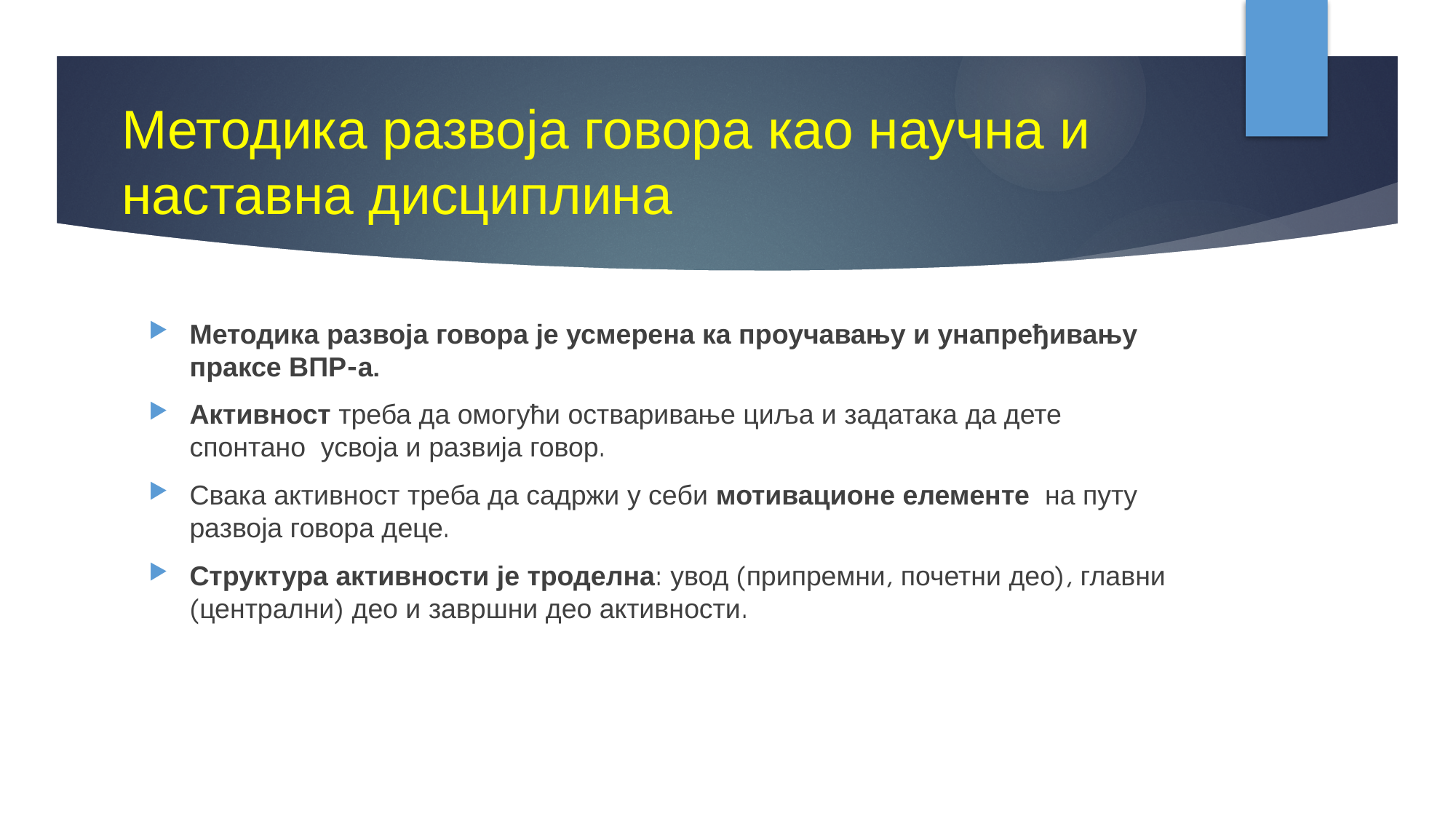

# Методика развоја говора као научна и наставна дисциплина
Методика развоја говора је усмерена ка проучавању и унапређивању праксе ВПР-а.
Активност треба да омогући остваривање циља и задатака да дете спонтано  усвоја и развија говор.
Свака активност треба да садржи у себи мотивационе елементе  на путу развоја говора деце.
Структура активности је троделна: увод (припремни, почетни део), главни (централни) део и завршни део активности.